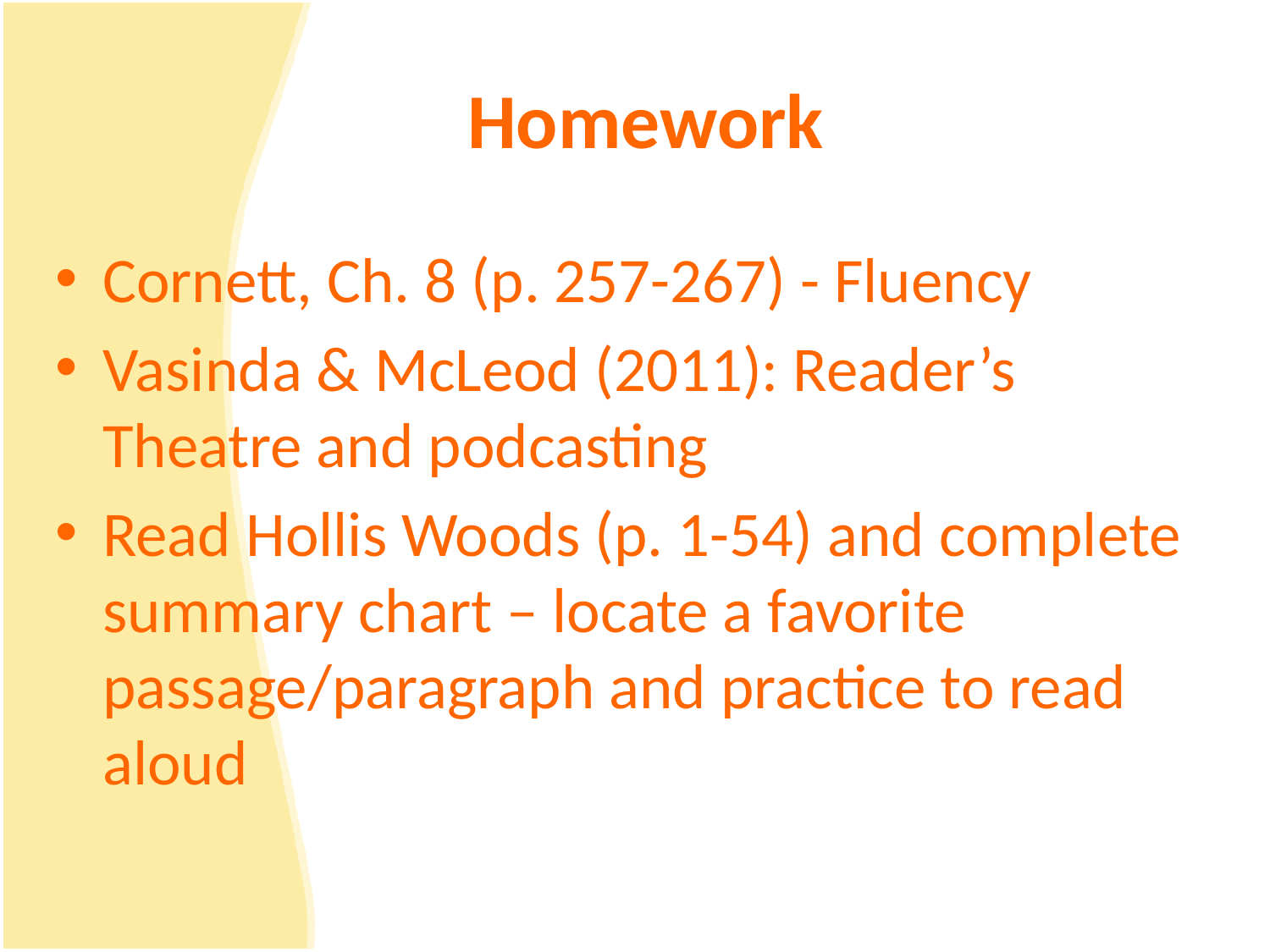

# Homework
Cornett, Ch. 8 (p. 257-267) - Fluency
Vasinda & McLeod (2011): Reader’s Theatre and podcasting
Read Hollis Woods (p. 1-54) and complete summary chart – locate a favorite passage/paragraph and practice to read aloud